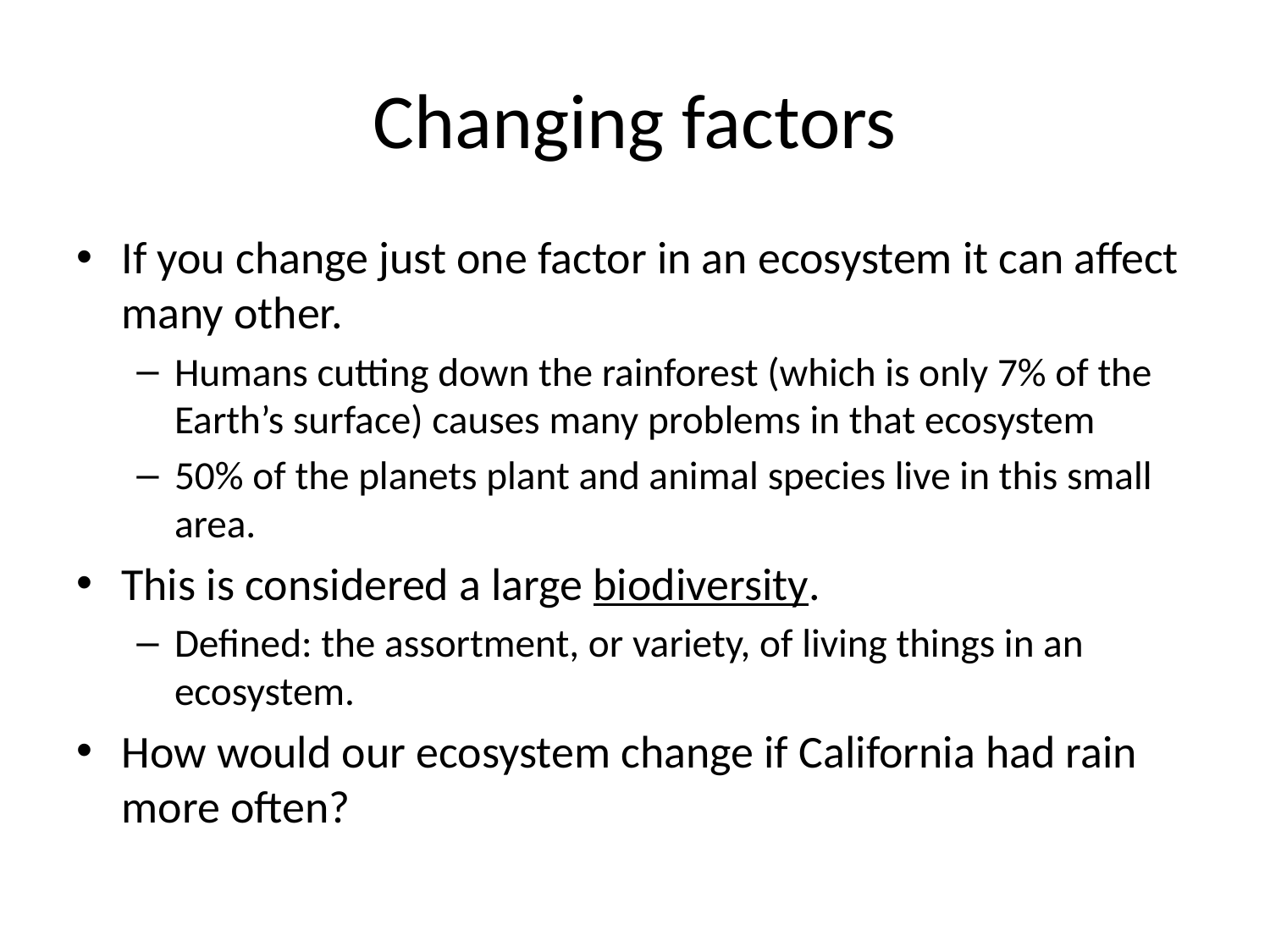

# Changing factors
If you change just one factor in an ecosystem it can affect many other.
Humans cutting down the rainforest (which is only 7% of the Earth’s surface) causes many problems in that ecosystem
50% of the planets plant and animal species live in this small area.
This is considered a large biodiversity.
Defined: the assortment, or variety, of living things in an ecosystem.
How would our ecosystem change if California had rain more often?